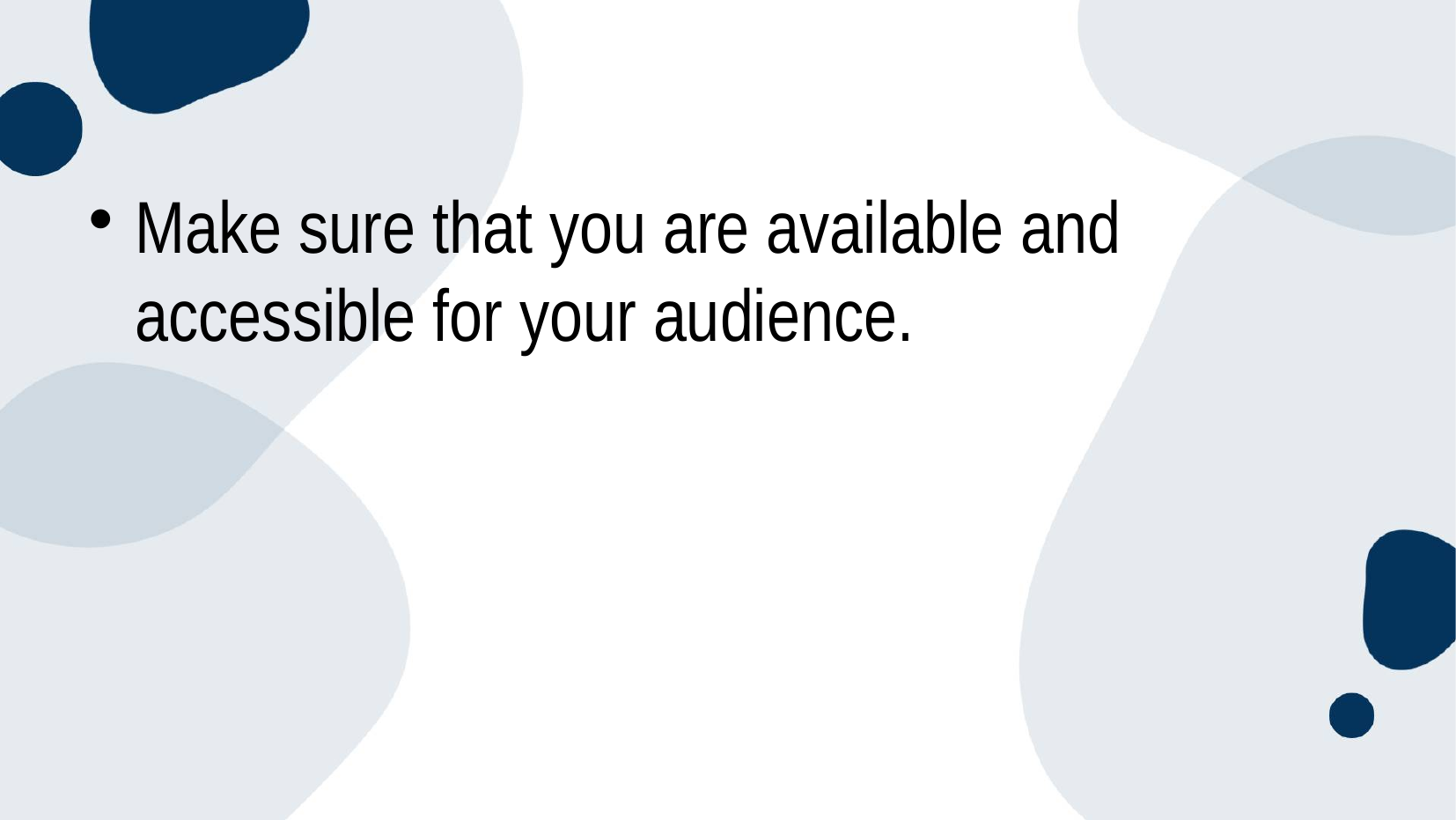

Make sure that you are available and accessible for your audience.